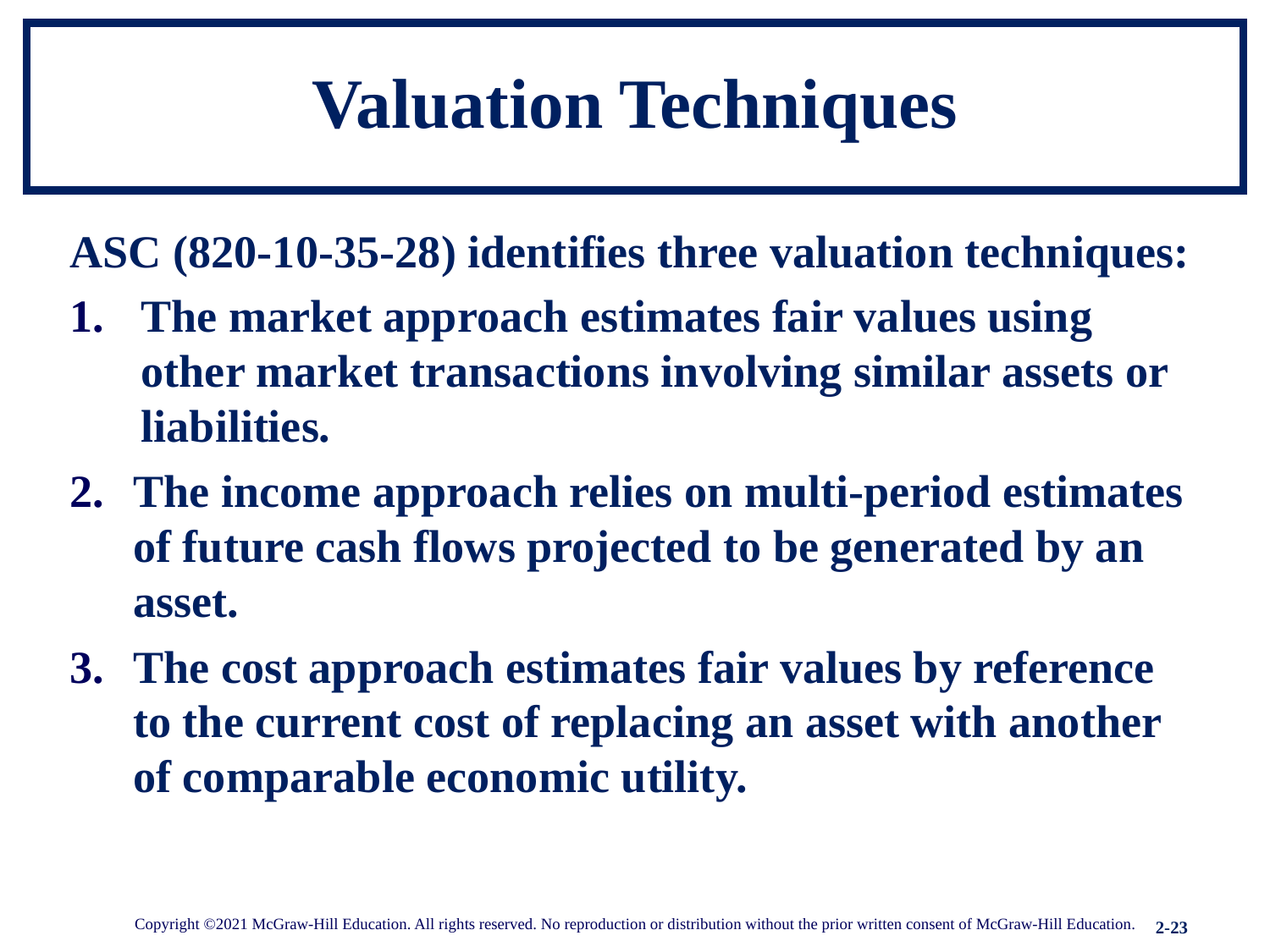

LO 5
# Valuation Techniques
ASC (820-10-35-28) identifies three valuation techniques:
The market approach estimates fair values using other market transactions involving similar assets or liabilities.
The income approach relies on multi-period estimates of future cash flows projected to be generated by an asset.
The cost approach estimates fair values by reference to the current cost of replacing an asset with another of comparable economic utility.
Copyright ©2021 McGraw-Hill Education. All rights reserved. No reproduction or distribution without the prior written consent of McGraw-Hill Education.
2-23